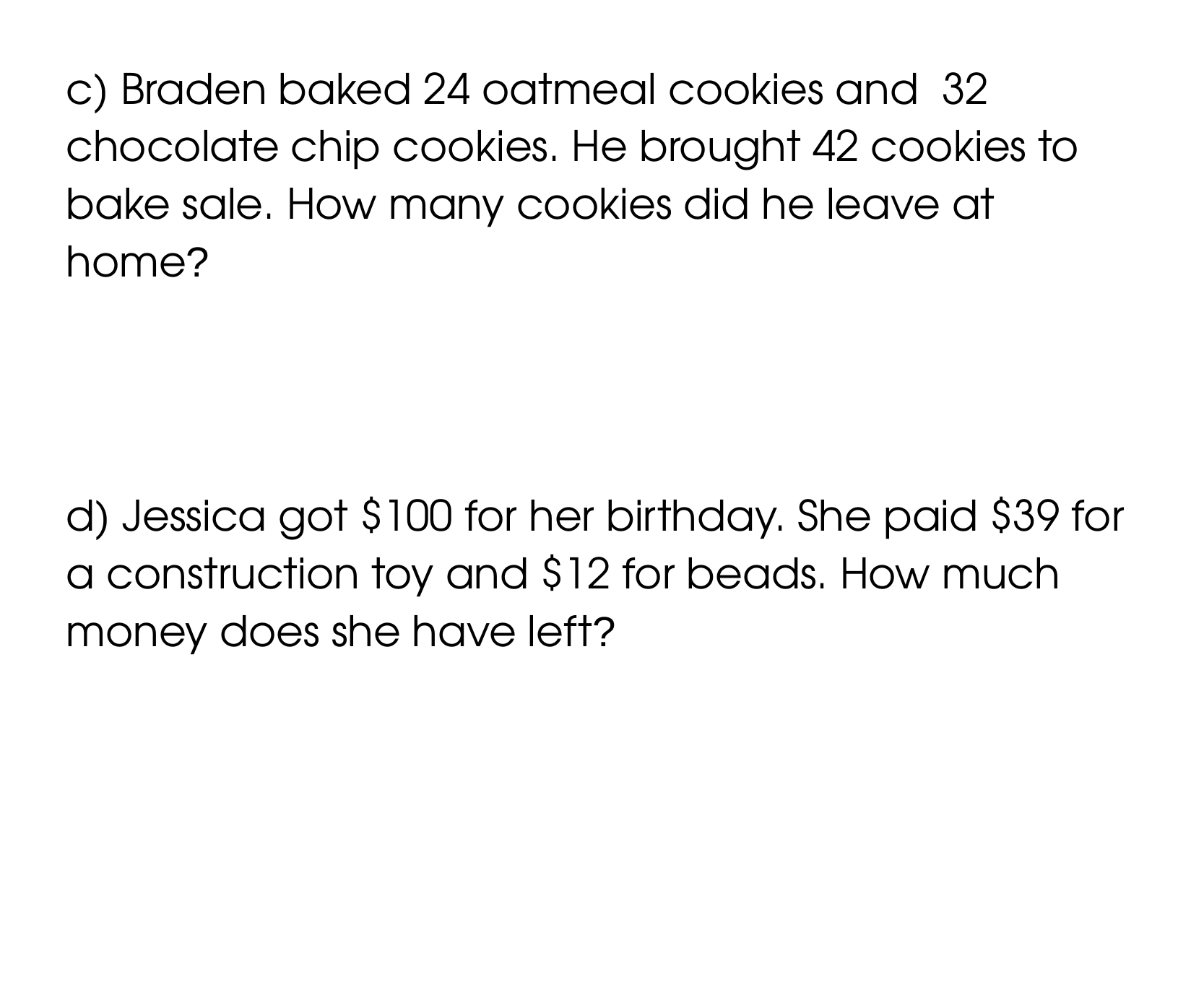

c) Braden baked 24 oatmeal cookies and  32 chocolate chip cookies. He brought 42 cookies to bake sale. How many cookies did he leave at home?
d) Jessica got $100 for her birthday. She paid $39 for a construction toy and $12 for beads. How much money does she have left?